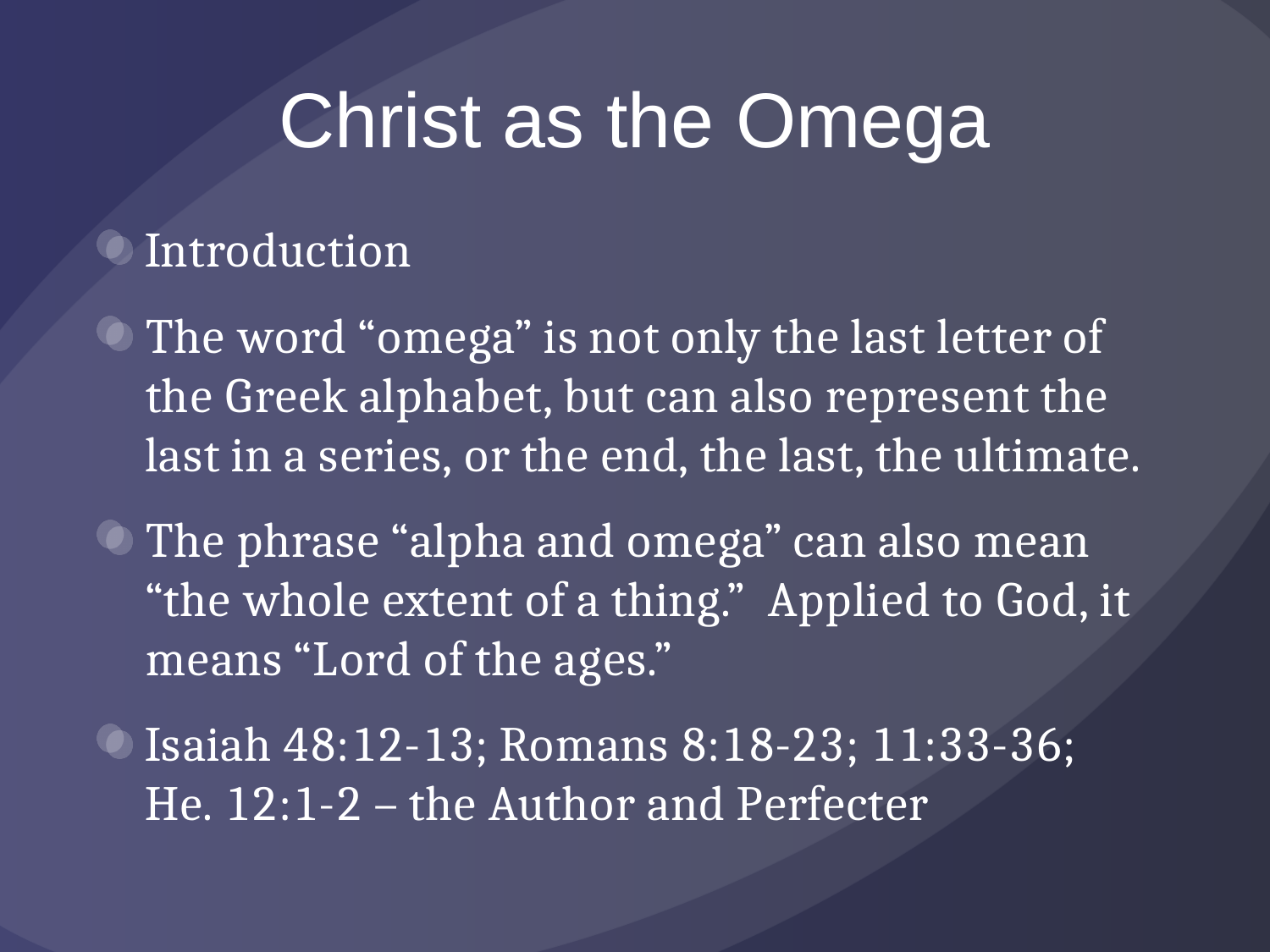

# Christ as the Omega
Introduction
The word “omega” is not only the last letter of the Greek alphabet, but can also represent the last in a series, or the end, the last, the ultimate.
The phrase “alpha and omega” can also mean “the whole extent of a thing.”  Applied to God, it means “Lord of the ages.”
Isaiah 48:12-13; Romans 8:18-23; 11:33-36;
He. 12:1-2 – the Author and Perfecter